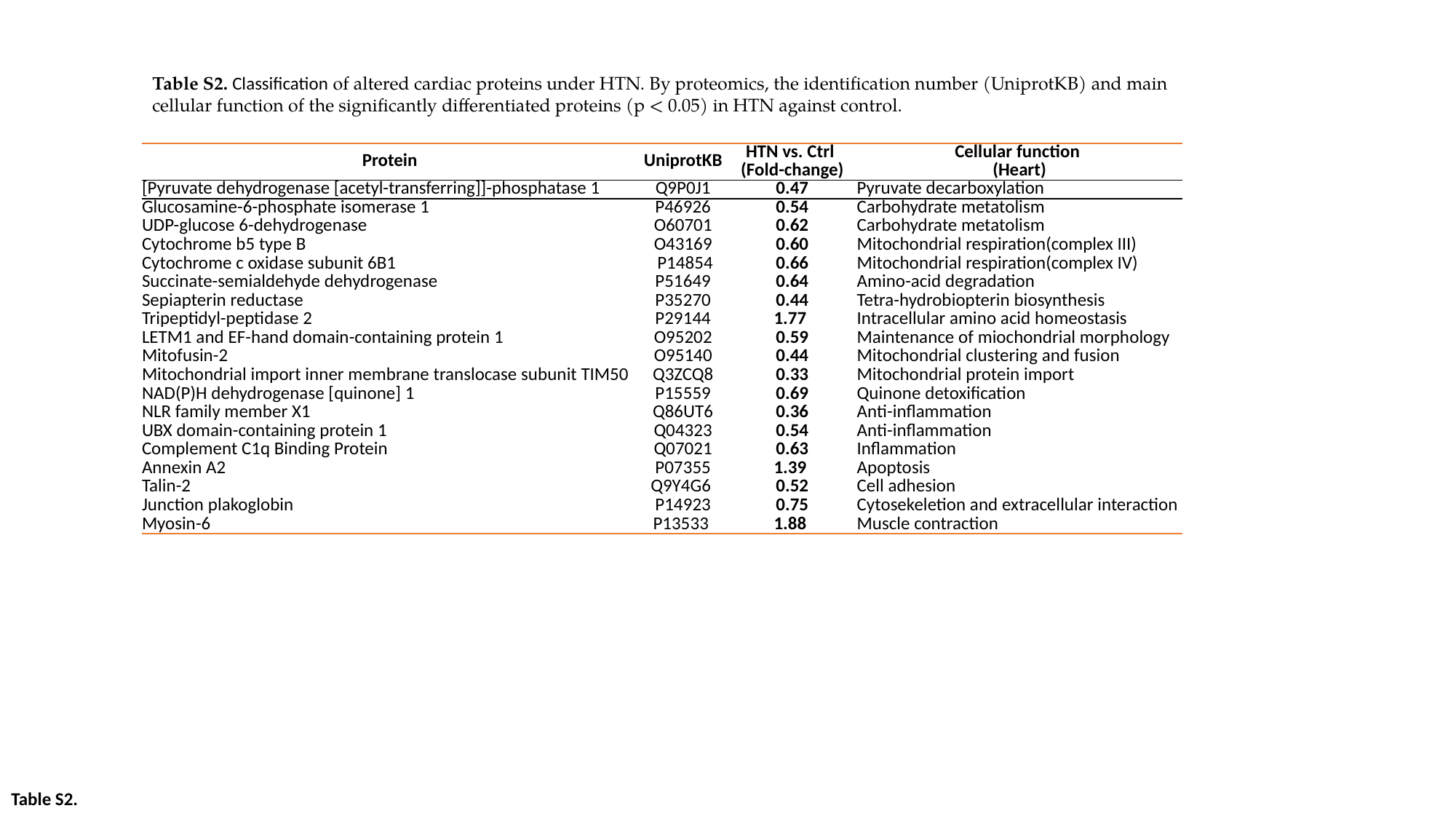

Table S2. Classification of altered cardiac proteins under HTN. By proteomics, the identification number (UniprotKB) and main cellular function of the significantly differentiated proteins (p < 0.05) in HTN against control.

| Protein | UniprotKB | HTN vs. Ctrl (Fold-change) | Cellular function (Heart) |
| --- | --- | --- | --- |
| [Pyruvate dehydrogenase [acetyl-transferring]]-phosphatase 1 | Q9P0J1 | 0.47 | Pyruvate decarboxylation |
| Glucosamine-6-phosphate isomerase 1 | P46926 | 0.54 | Carbohydrate metatolism |
| UDP-glucose 6-dehydrogenase | O60701 | 0.62 | Carbohydrate metatolism |
| Cytochrome b5 type B | O43169 | 0.60 | Mitochondrial respiration(complex III) |
| Cytochrome c oxidase subunit 6B1 | P14854 | 0.66 | Mitochondrial respiration(complex IV) |
| Succinate-semialdehyde dehydrogenase | P51649 | 0.64 | Amino-acid degradation |
| Sepiapterin reductase | P35270 | 0.44 | Tetra-hydrobiopterin biosynthesis |
| Tripeptidyl-peptidase 2 | P29144 | 1.77 | Intracellular amino acid homeostasis |
| LETM1 and EF-hand domain-containing protein 1 | O95202 | 0.59 | Maintenance of miochondrial morphology |
| Mitofusin-2 | O95140 | 0.44 | Mitochondrial clustering and fusion |
| Mitochondrial import inner membrane translocase subunit TIM50 | Q3ZCQ8 | 0.33 | Mitochondrial protein import |
| NAD(P)H dehydrogenase [quinone] 1 | P15559 | 0.69 | Quinone detoxification |
| NLR family member X1 | Q86UT6 | 0.36 | Anti-inflammation |
| UBX domain-containing protein 1 | Q04323 | 0.54 | Anti-inflammation |
| Complement C1q Binding Protein | Q07021 | 0.63 | Inflammation |
| Annexin A2 | P07355 | 1.39 | Apoptosis |
| Talin-2 | Q9Y4G6 | 0.52 | Cell adhesion |
| Junction plakoglobin | P14923 | 0.75 | Cytosekeletion and extracellular interaction |
| Myosin-6 | P13533 | 1.88 | Muscle contraction |
Table S2.